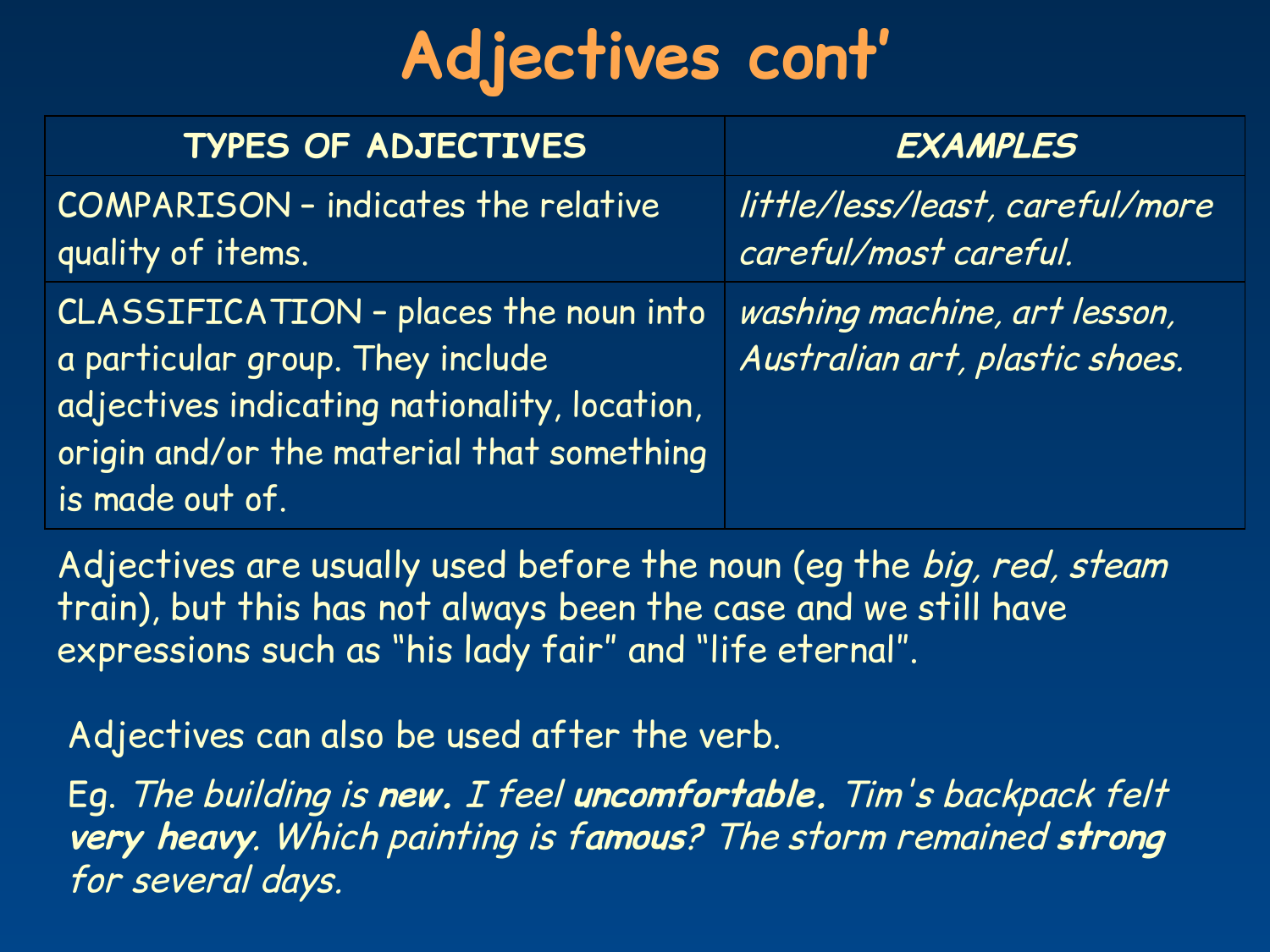

Adjectives cont’
| TYPES OF ADJECTIVES | EXAMPLES |
| --- | --- |
| COMPARISON – indicates the relative quality of items. | little/less/least, careful/more careful/most careful. |
| CLASSIFICATION – places the noun into a particular group. They include adjectives indicating nationality, location, origin and/or the material that something is made out of. | washing machine, art lesson, Australian art, plastic shoes. |
Adjectives are usually used before the noun (eg the big, red, steam train), but this has not always been the case and we still have expressions such as “his lady fair” and “life eternal”.

Adjectives can also be used after the verb.
Eg. The building is new. I feel uncomfortable. Tim's backpack felt very heavy. Which painting is famous? The storm remained strong for several days.